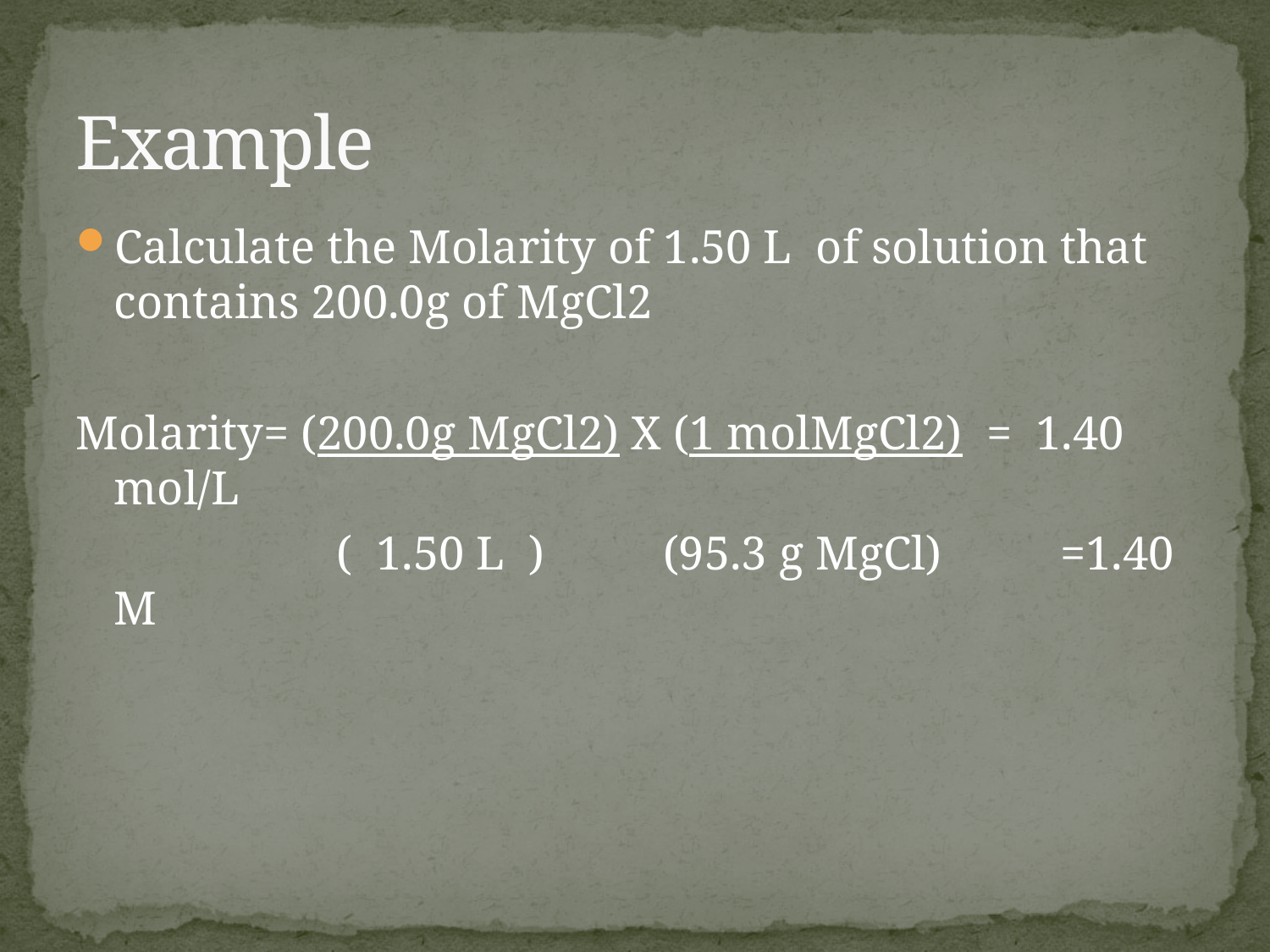

# Example
Calculate the Molarity of 1.50 L  of solution that contains 200.0g of MgCl2

Molarity= (200.0g MgCl2) X (1 molMgCl2)  =  1.40 mol/L
                      (  1.50 L  )          (95.3 g MgCl)          =1.40 M